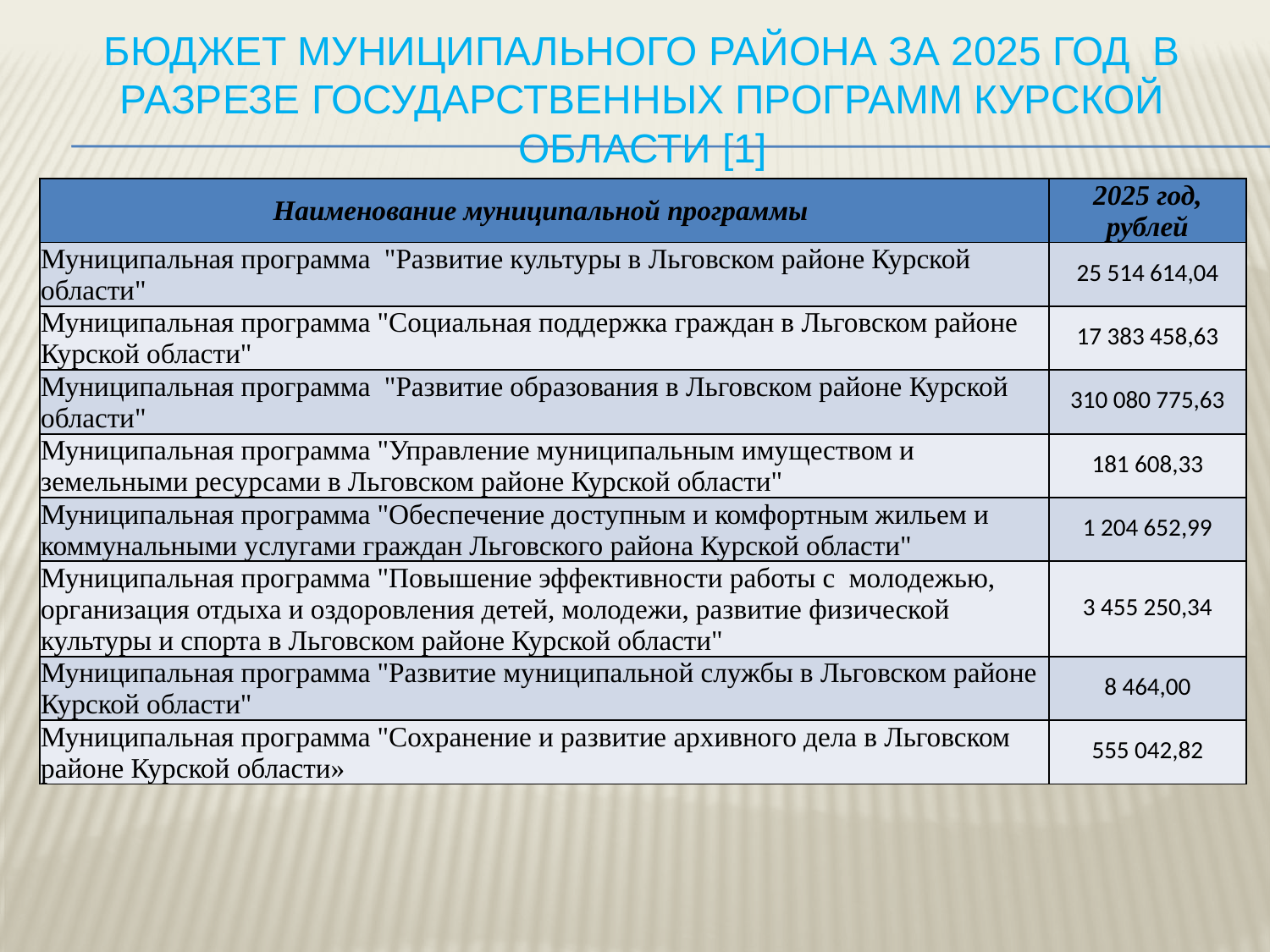

# Бюджет муниципального района за 2025 год  в разрезе государственных программ Курской области [1]
| Наименование муниципальной программы | 2025 год, рублей |
| --- | --- |
| Муниципальная программа "Развитие культуры в Льговском районе Курской области" | 25 514 614,04 |
| Муниципальная программа "Социальная поддержка граждан в Льговском районе Курской области" | 17 383 458,63 |
| Муниципальная программа "Развитие образования в Льговском районе Курской области" | 310 080 775,63 |
| Муниципальная программа "Управление муниципальным имуществом и земельными ресурсами в Льговском районе Курской области" | 181 608,33 |
| Муниципальная программа "Обеспечение доступным и комфортным жильем и коммунальными услугами граждан Льговского района Курской области" | 1 204 652,99 |
| Муниципальная программа "Повышение эффективности работы с молодежью, организация отдыха и оздоровления детей, молодежи, развитие физической культуры и спорта в Льговском районе Курской области" | 3 455 250,34 |
| Муниципальная программа "Развитие муниципальной службы в Льговском районе Курской области" | 8 464,00 |
| Муниципальная программа "Сохранение и развитие архивного дела в Льговском районе Курской области» | 555 042,82 |